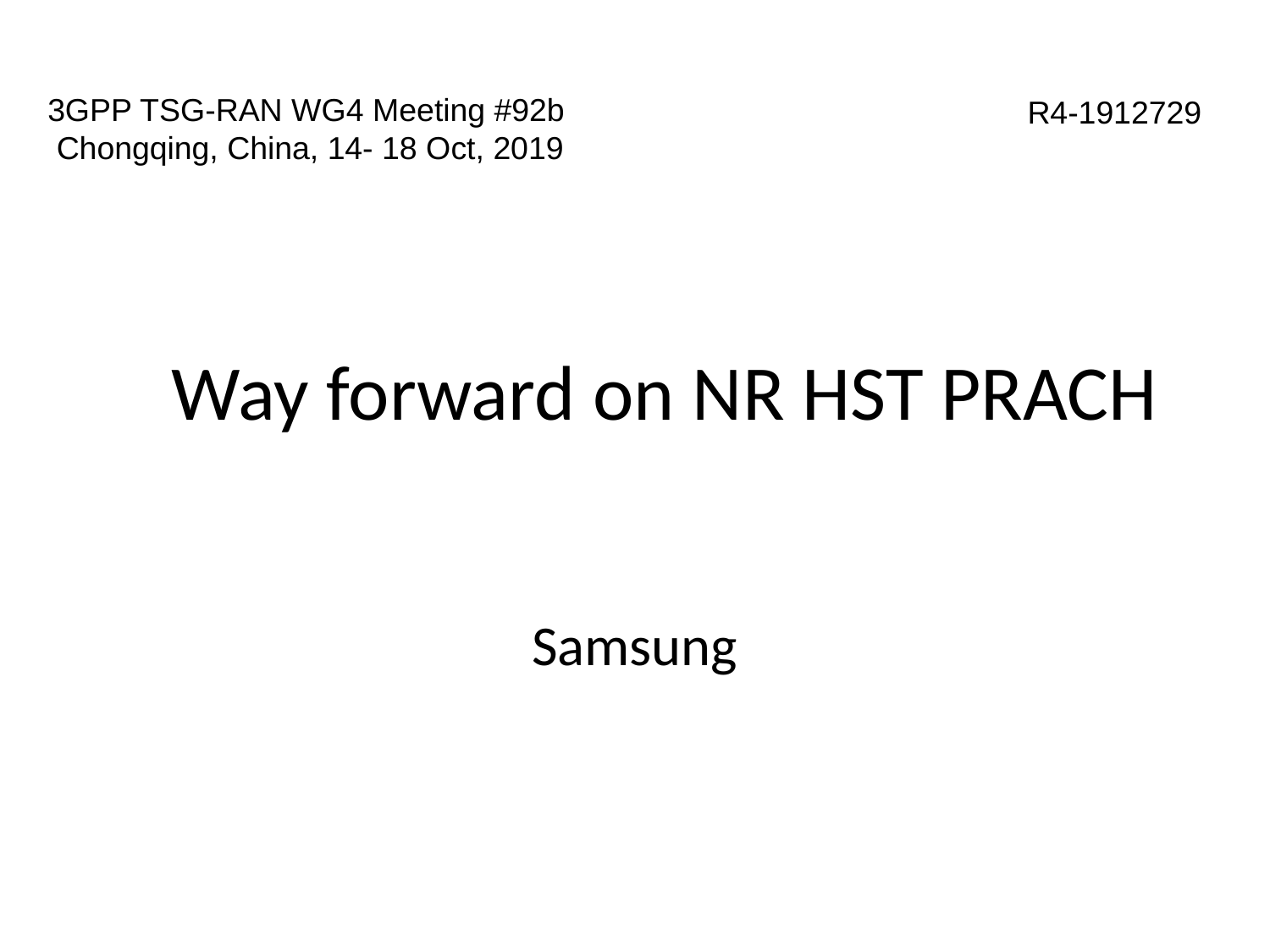

# 3GPP TSG-RAN WG4 Meeting #92b Chongqing, China, 14- 18 Oct, 2019
R4-1912729
Way forward on NR HST PRACH
Samsung